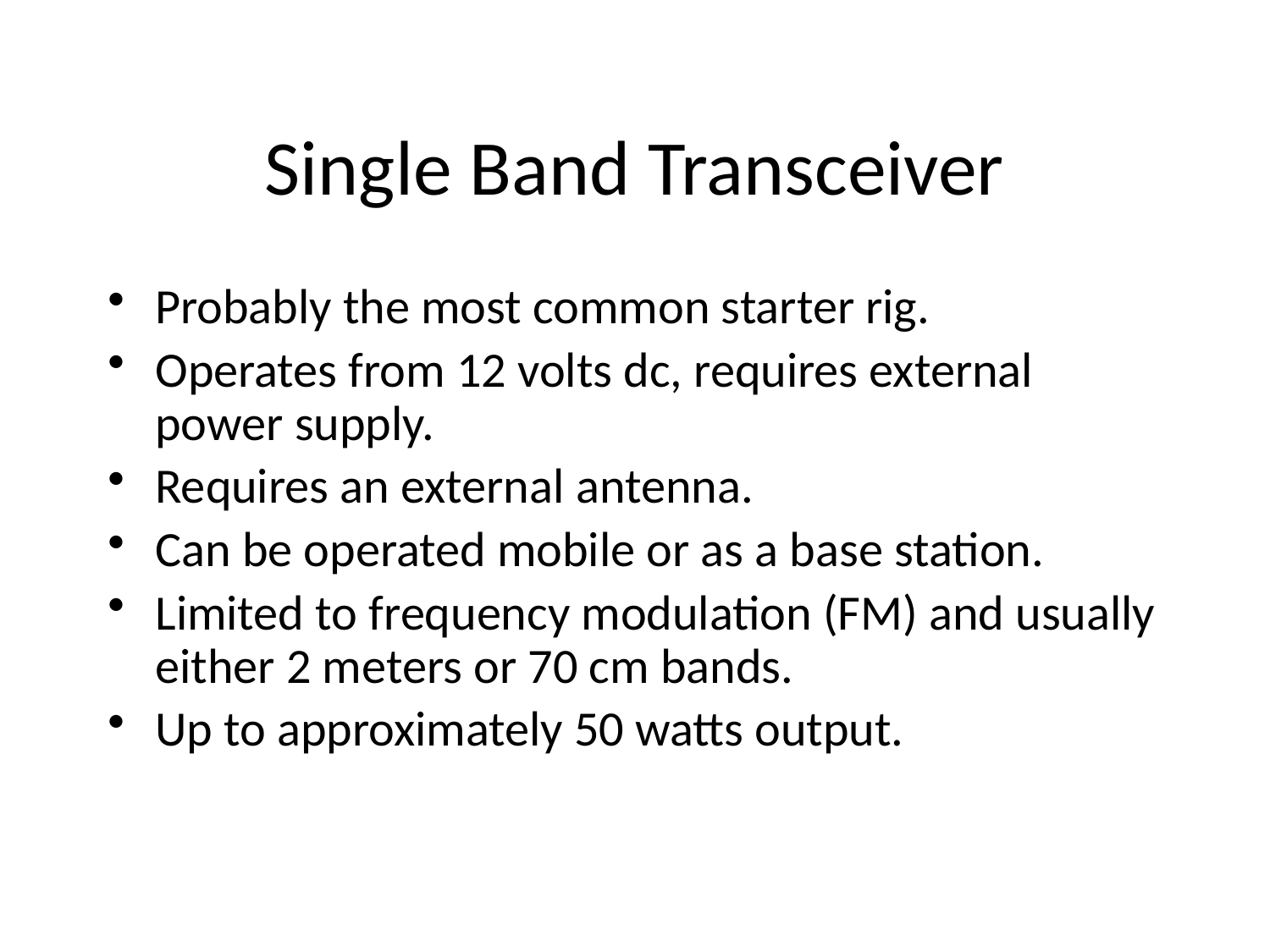

Single Band Transceiver
Probably the most common starter rig.
Operates from 12 volts dc, requires external power supply.
Requires an external antenna.
Can be operated mobile or as a base station.
Limited to frequency modulation (FM) and usually either 2 meters or 70 cm bands.
Up to approximately 50 watts output.